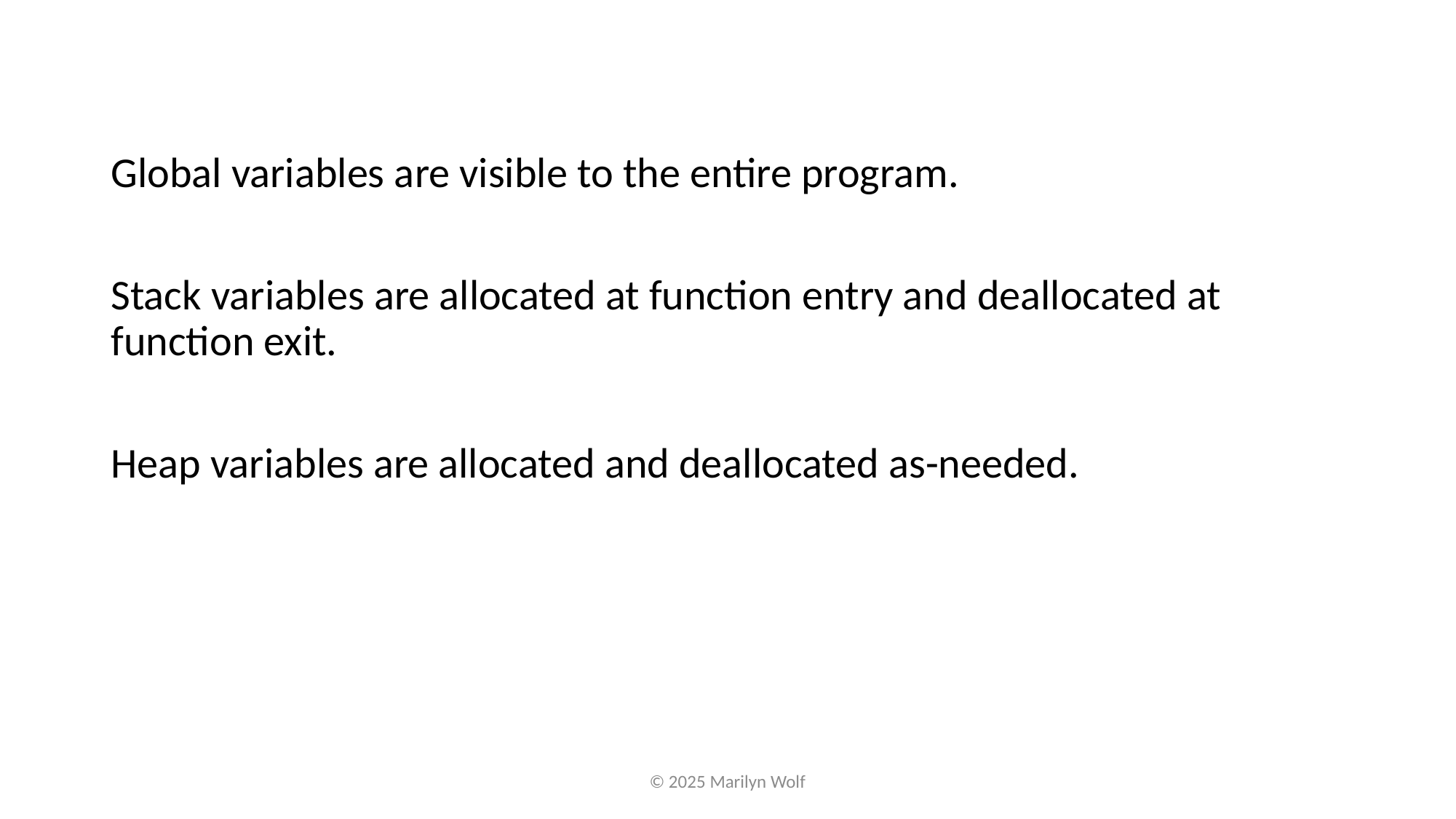

Global variables are visible to the entire program.

Stack variables are allocated at function entry and deallocated at function exit.

Heap variables are allocated and deallocated as-needed.
© 2025 Marilyn Wolf